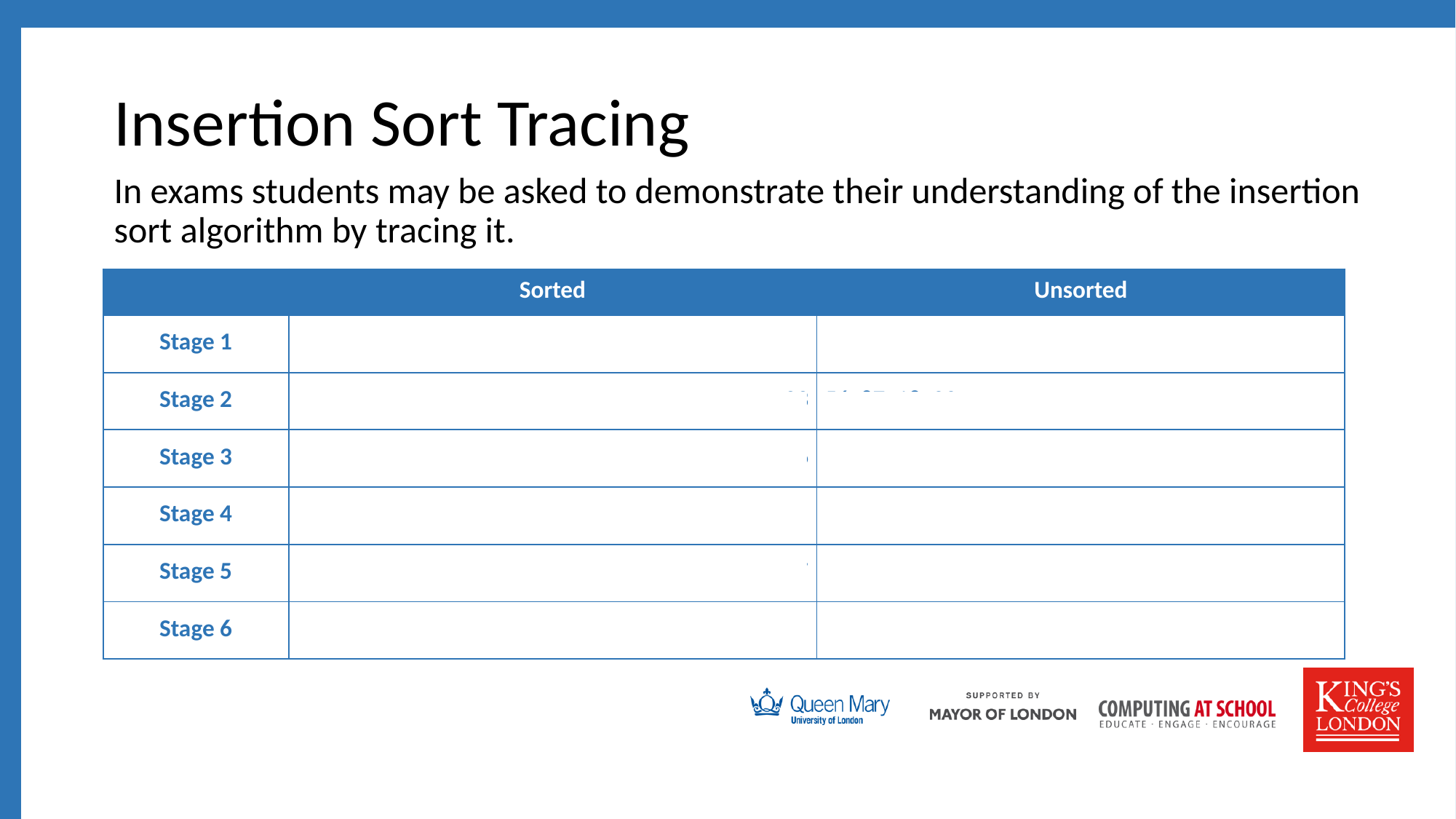

# Insertion Sort Tracing
In exams students may be asked to demonstrate their understanding of the insertion sort algorithm by tracing it.
|  | Sorted | Unsorted |
| --- | --- | --- |
| Stage 1 |  | 23, 56, 87, 18, 29 |
| Stage 2 | 23 | 56, 87, 18, 29 |
| Stage 3 | 23, 56 | 87, 18, 29 |
| Stage 4 | 23, 56, 87 | 18, 29 |
| Stage 5 | 18, 23, 56, 87 | 29 |
| Stage 6 | 18, 23, 29, 56, 87 |  |